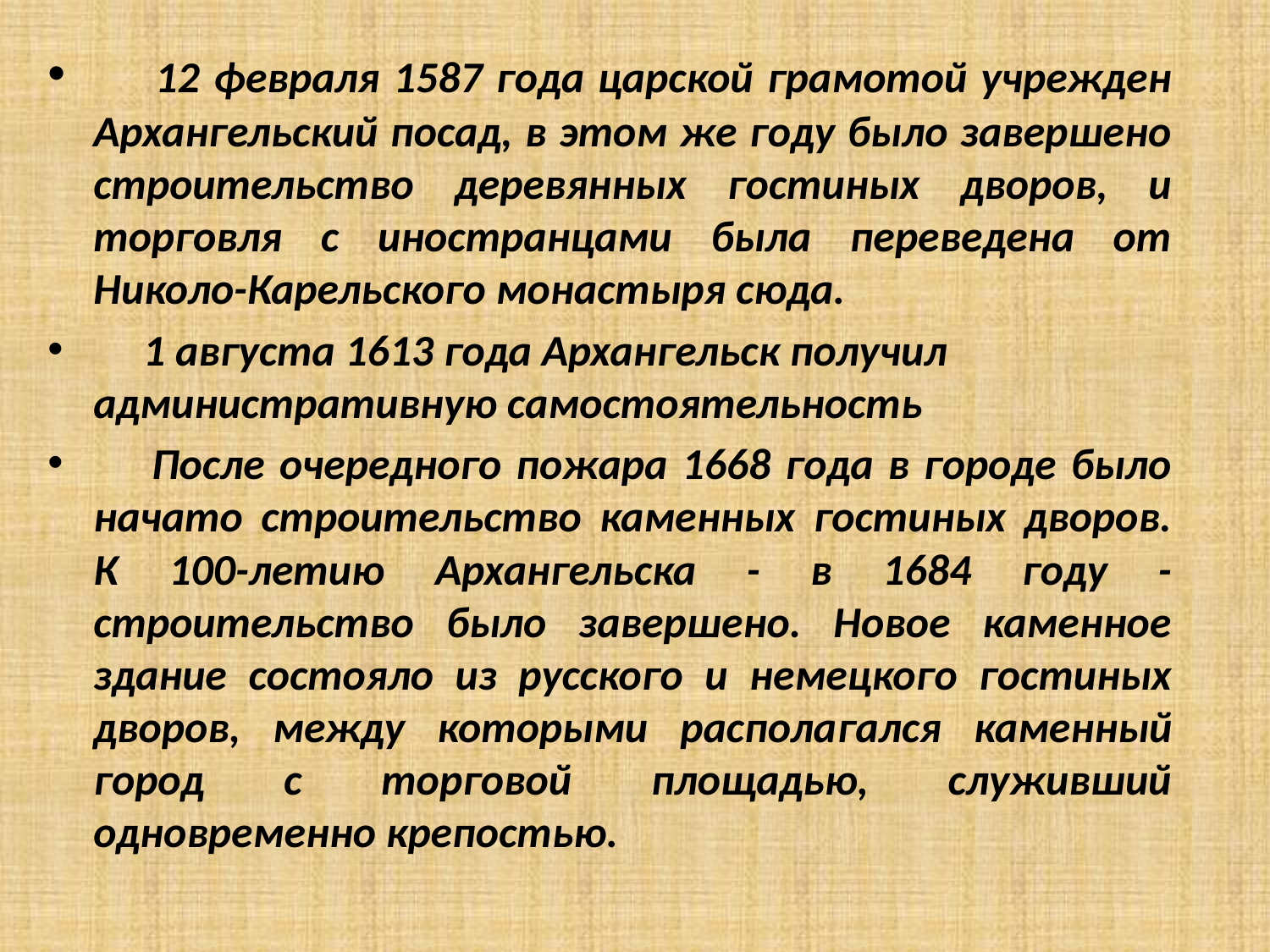

12 февраля 1587 года царской грамотой учрежден Архангельский посад, в этом же году было завершено строительство деревянных гостиных дворов, и торговля с иностранцами была переведена от Николо-Карельского монастыря сюда.
     1 августа 1613 года Архангельск получил административную самостоятельность
    После очередного пожара 1668 года в городе было начато строительство каменных гостиных дворов. К 100-летию Архангельска - в 1684 году - строительство было завершено. Новое каменное здание состояло из русского и немецкого гостиных дворов, между которыми распола­гался каменный город с торговой площадью, служивший одновременно крепостью.